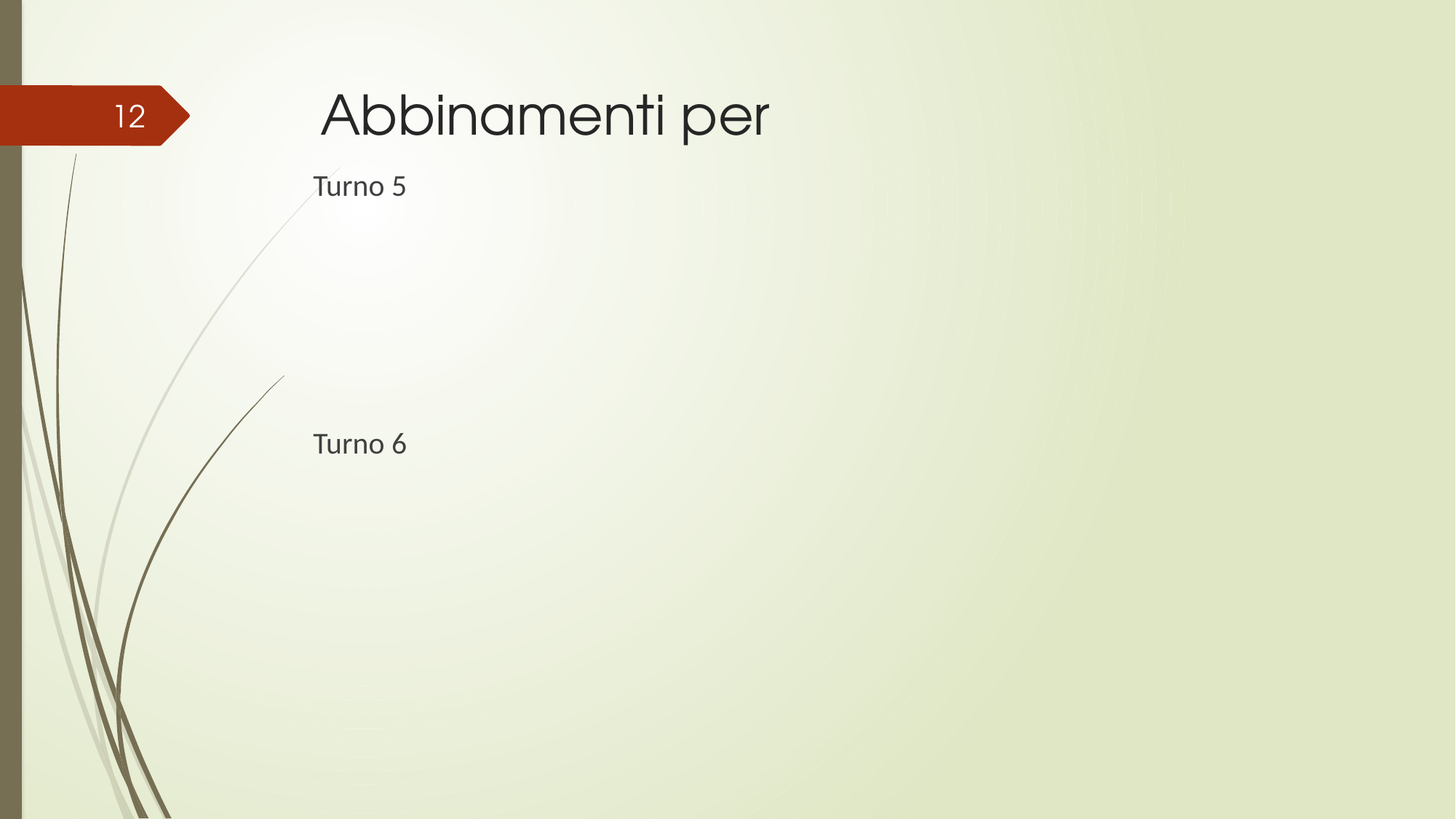

# Abbinamenti per
12
Turno 5

Turno 6